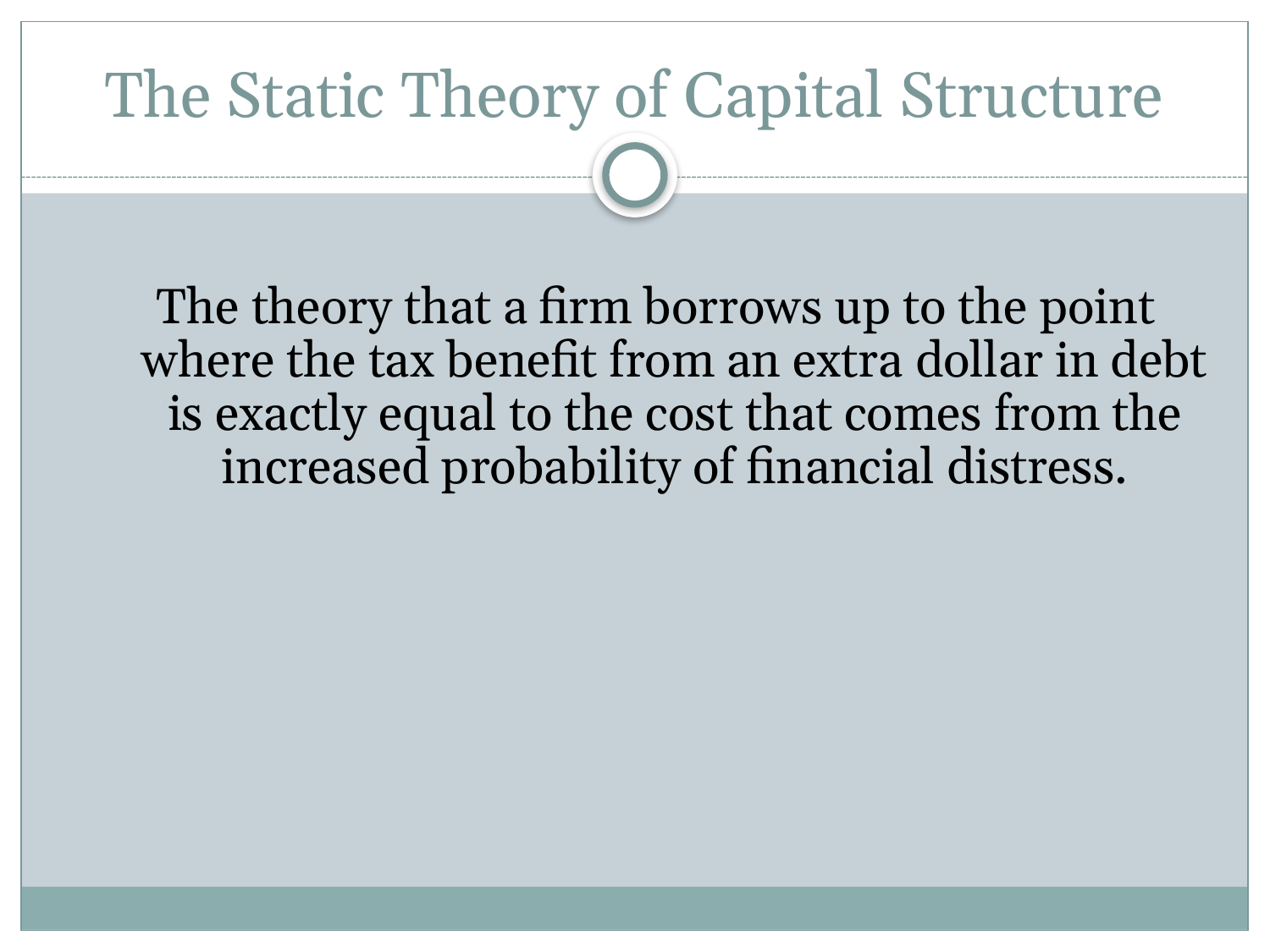

# The Static Theory of Capital Structure
The theory that a firm borrows up to the point where the tax benefit from an extra dollar in debt is exactly equal to the cost that comes from the increased probability of financial distress.